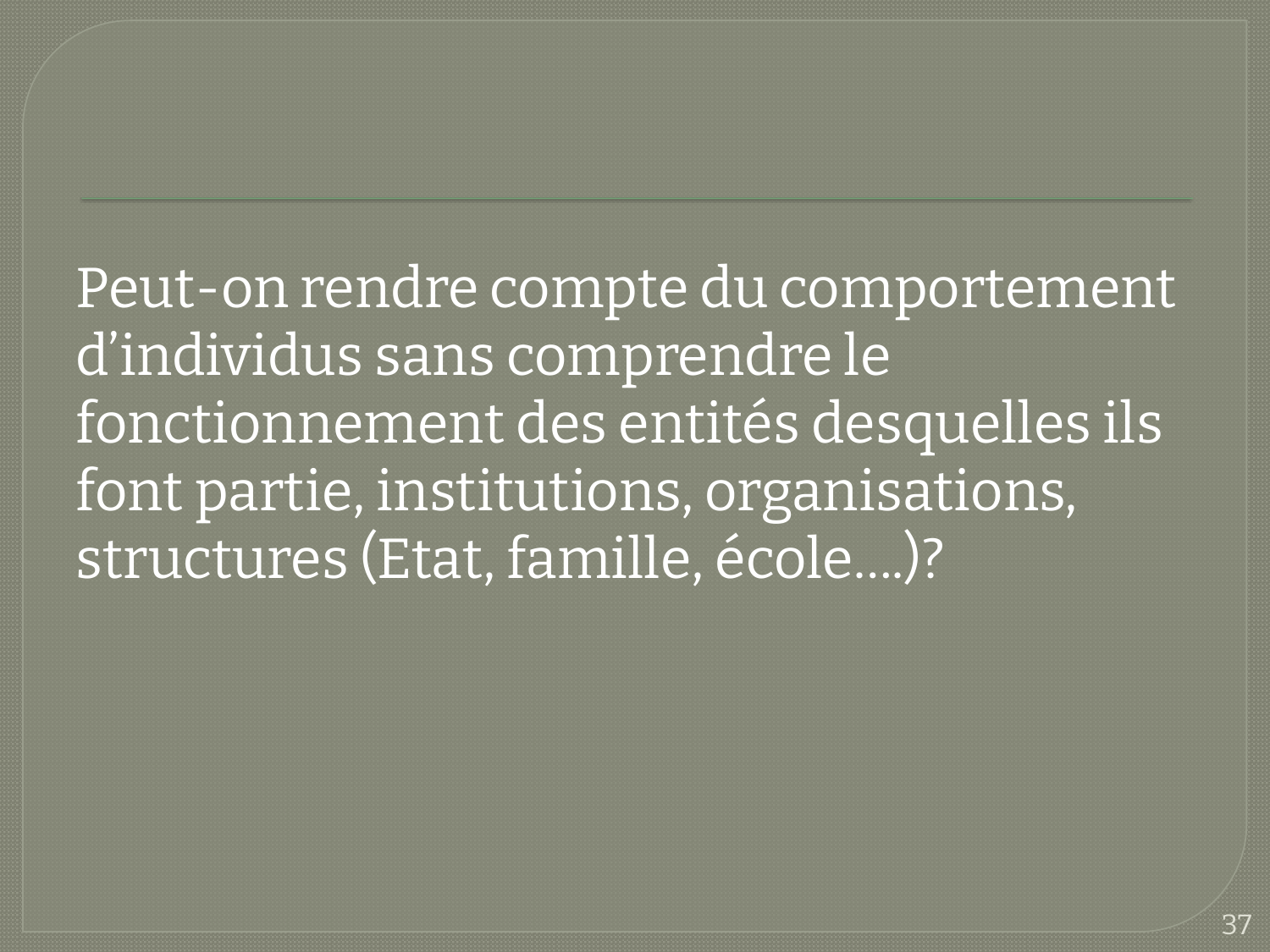

Peut-on rendre compte du comportement d’individus sans comprendre le fonctionnement des entités desquelles ils font partie, institutions, organisations, structures (Etat, famille, école….)?

37